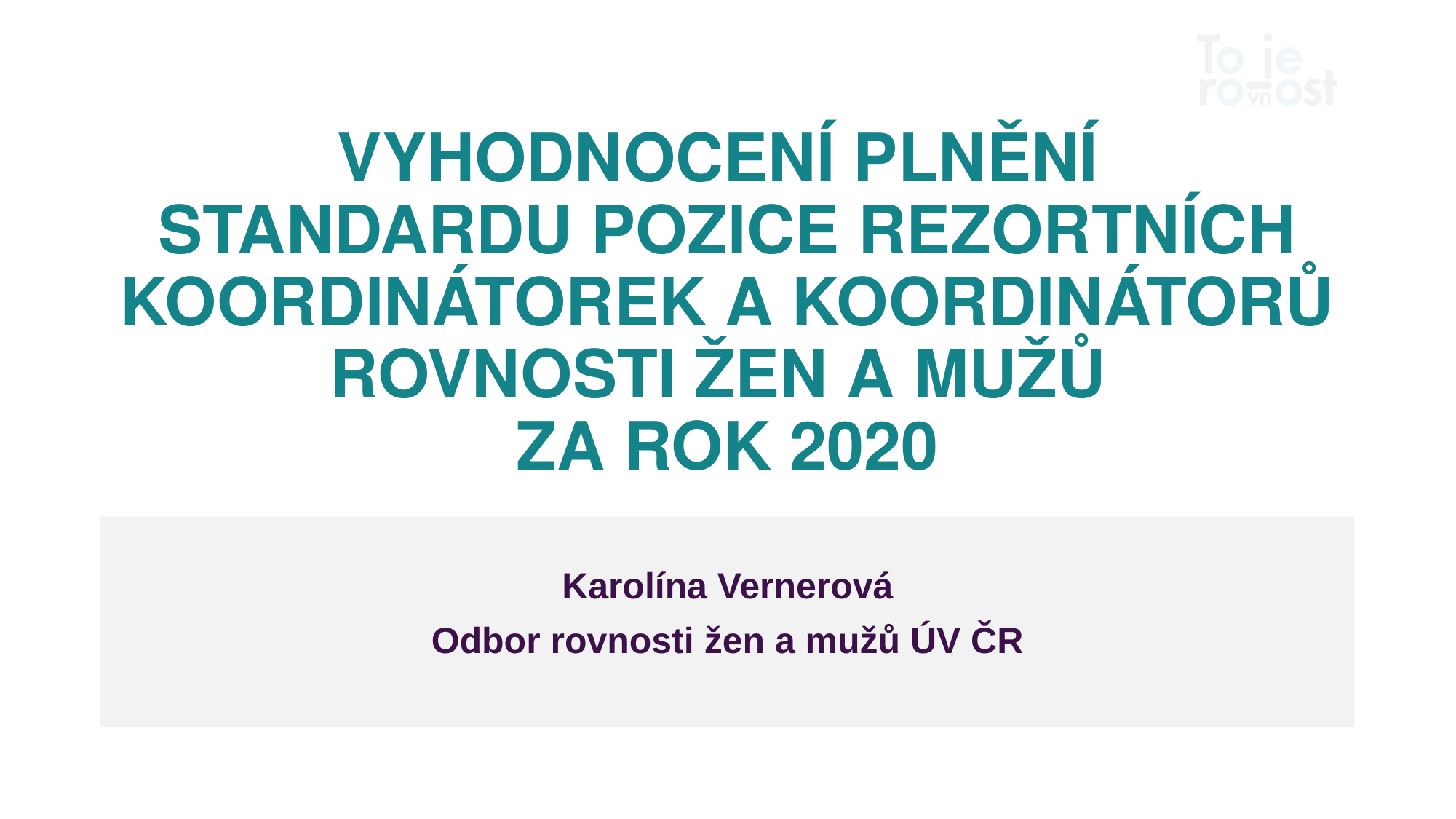

# Vyhodnocení plnění standardu pozice rezortních koordinátorek a koordinátorů rovnosti žen a mužů za rok 2020
Karolína Vernerová
Odbor rovnosti žen a mužů ÚV ČR